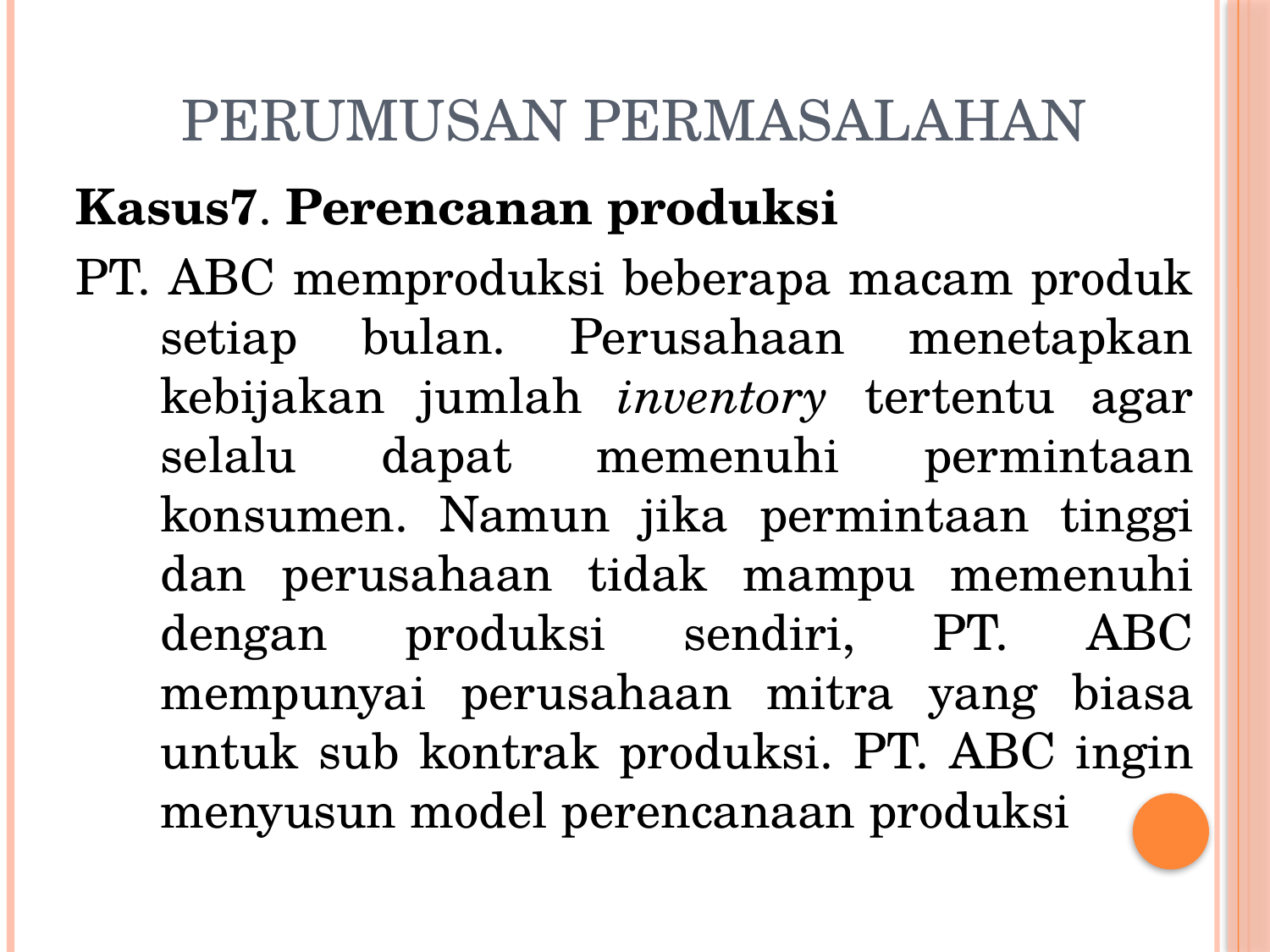

# Perumusan Permasalahan
Kasus7. Perencanan produksi
PT. ABC memproduksi beberapa macam produk setiap bulan. Perusahaan menetapkan kebijakan jumlah inventory tertentu agar selalu dapat memenuhi permintaan konsumen. Namun jika permintaan tinggi dan perusahaan tidak mampu memenuhi dengan produksi sendiri, PT. ABC mempunyai perusahaan mitra yang biasa untuk sub kontrak produksi. PT. ABC ingin menyusun model perencanaan produksi